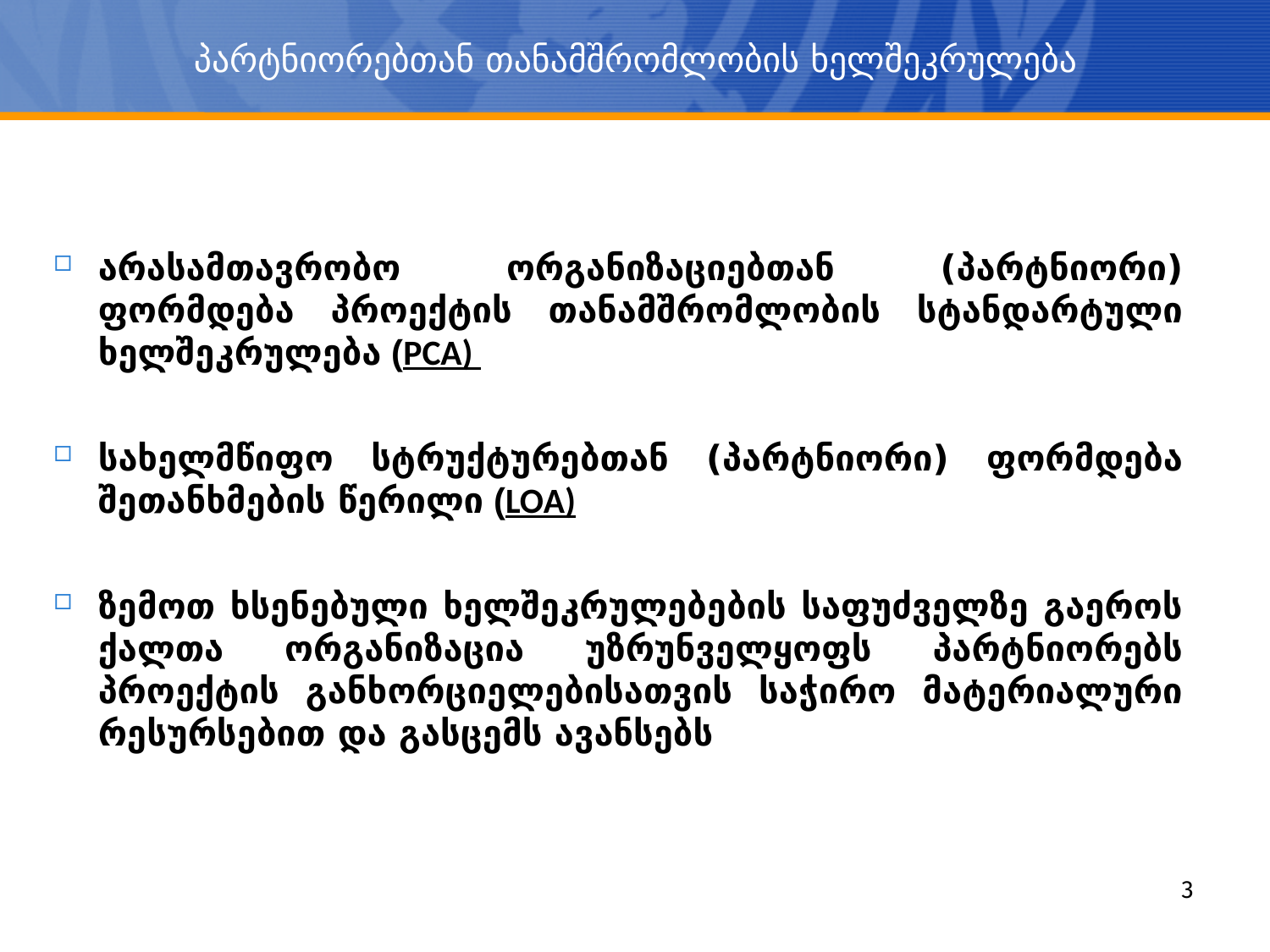

# პარტნიორებთან თანამშრომლობის ხელშეკრულება

არასამთავრობო ორგანიზაციებთან (პარტნიორი) ფორმდება პროექტის თანამშრომლობის სტანდარტული ხელშეკრულება (PCA)

სახელმწიფო სტრუქტურებთან (პარტნიორი) ფორმდება შეთანხმების წერილი (LOA)

ზემოთ ხსენებული ხელშეკრულებების საფუძველზე გაეროს ქალთა ორგანიზაცია უზრუნველყოფს პარტნიორებს პროექტის განხორციელებისათვის საჭირო მატერიალური რესურსებით და გასცემს ავანსებს

3